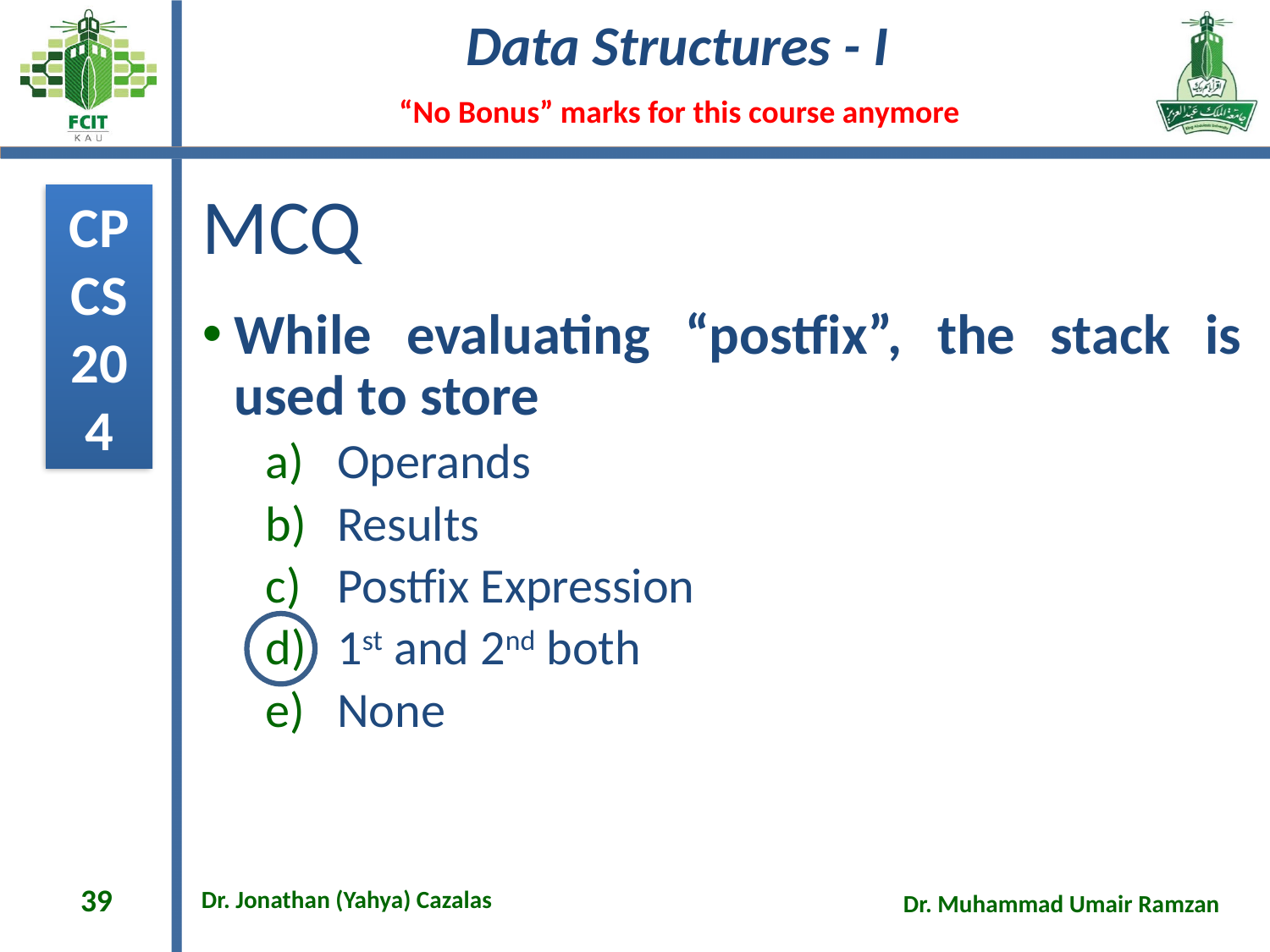

# MCQ
While evaluating “postfix”, the stack is used to store
Operands
Results
Postfix Expression
1st and 2nd both
None

39